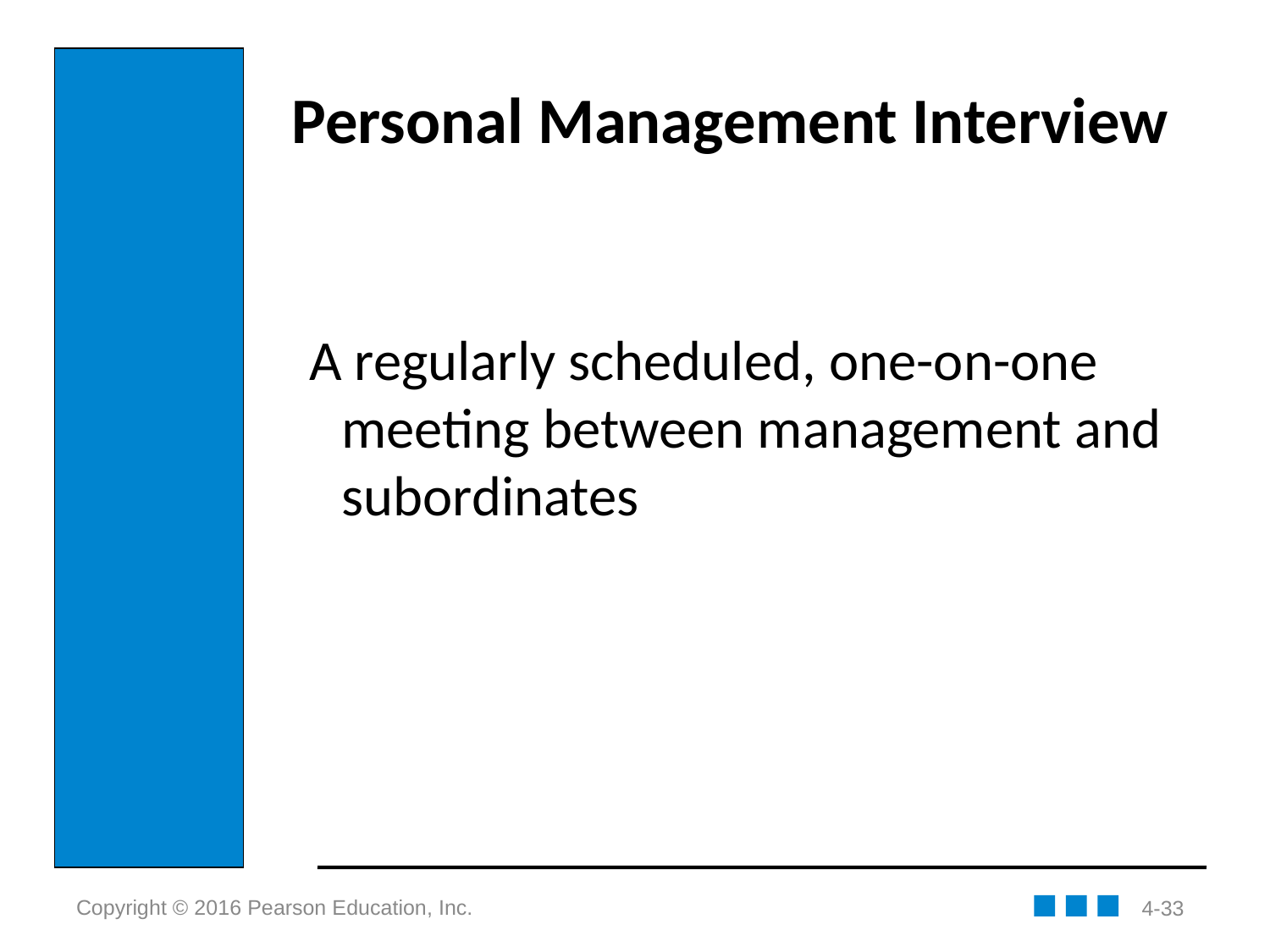

# Personal Management Interview

A regularly scheduled, one-on-one meeting between management and subordinates

4-33
Copyright © 2016 Pearson Education, Inc.